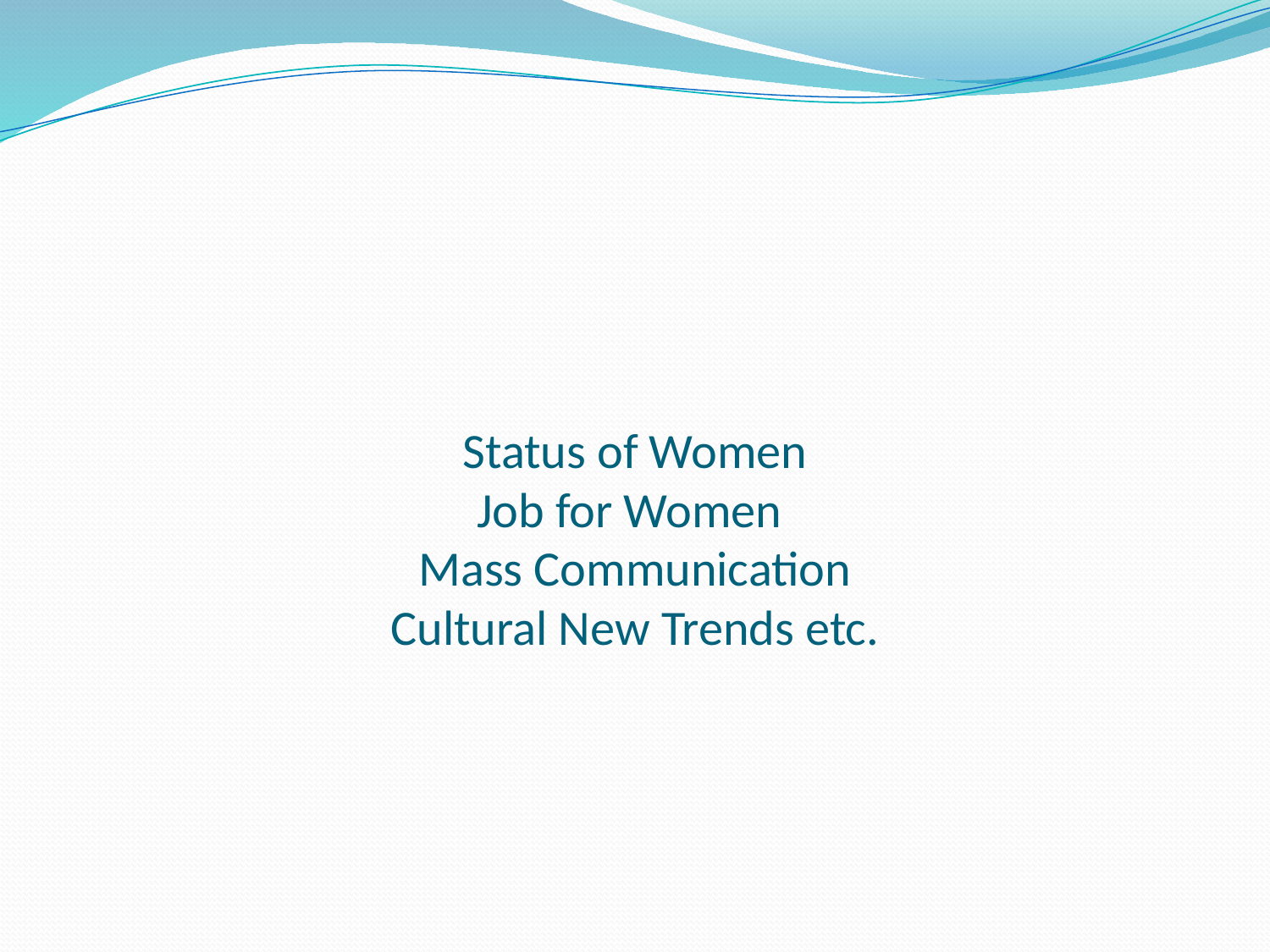

# Status of Women Job for Women Mass Communication Cultural New Trends etc.